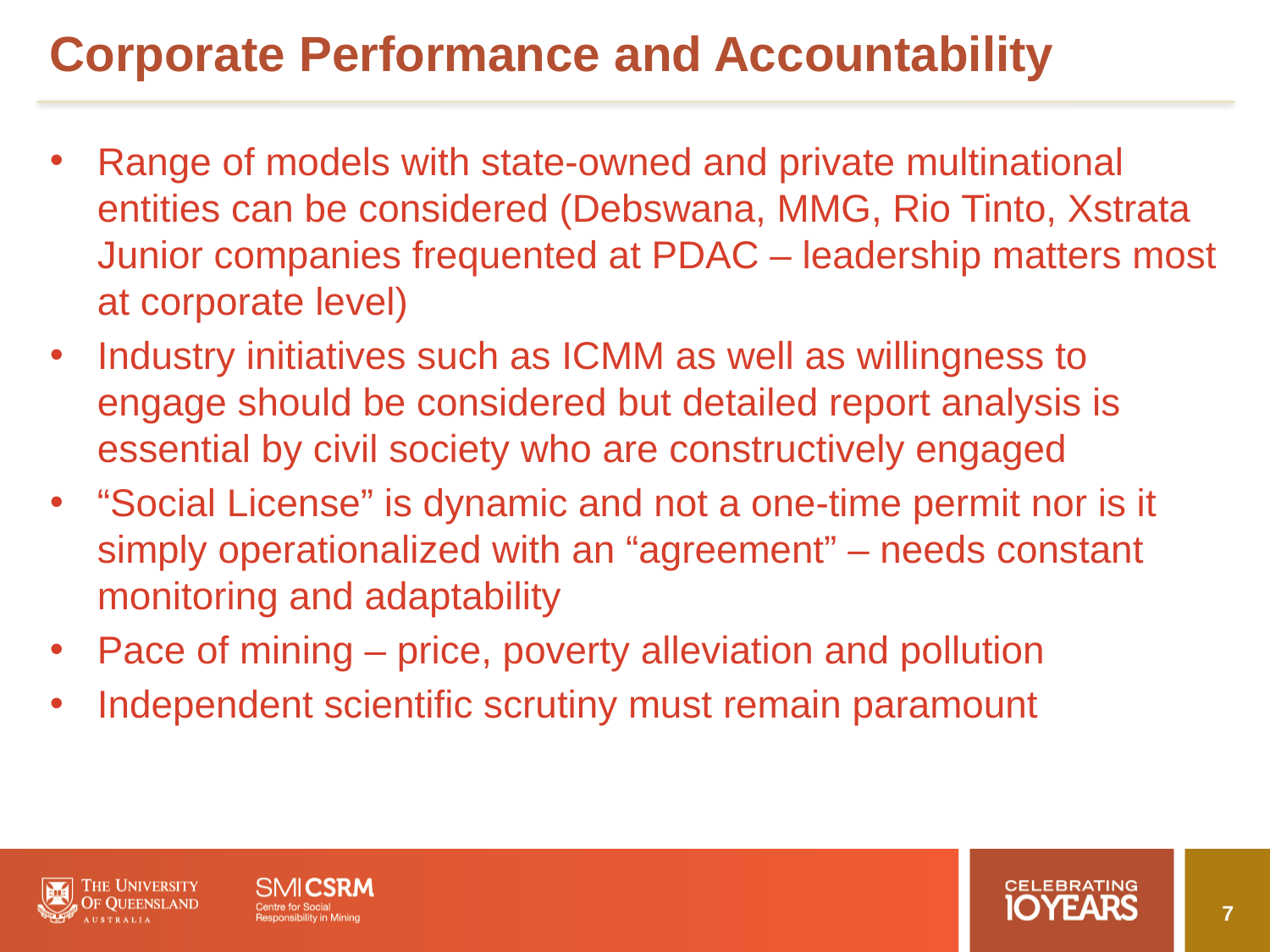

# Corporate Performance and Accountability
Range of models with state-owned and private multinational entities can be considered (Debswana, MMG, Rio Tinto, Xstrata Junior companies frequented at PDAC – leadership matters most at corporate level)
Industry initiatives such as ICMM as well as willingness to engage should be considered but detailed report analysis is essential by civil society who are constructively engaged
“Social License” is dynamic and not a one-time permit nor is it simply operationalized with an “agreement” – needs constant monitoring and adaptability
Pace of mining – price, poverty alleviation and pollution
Independent scientific scrutiny must remain paramount